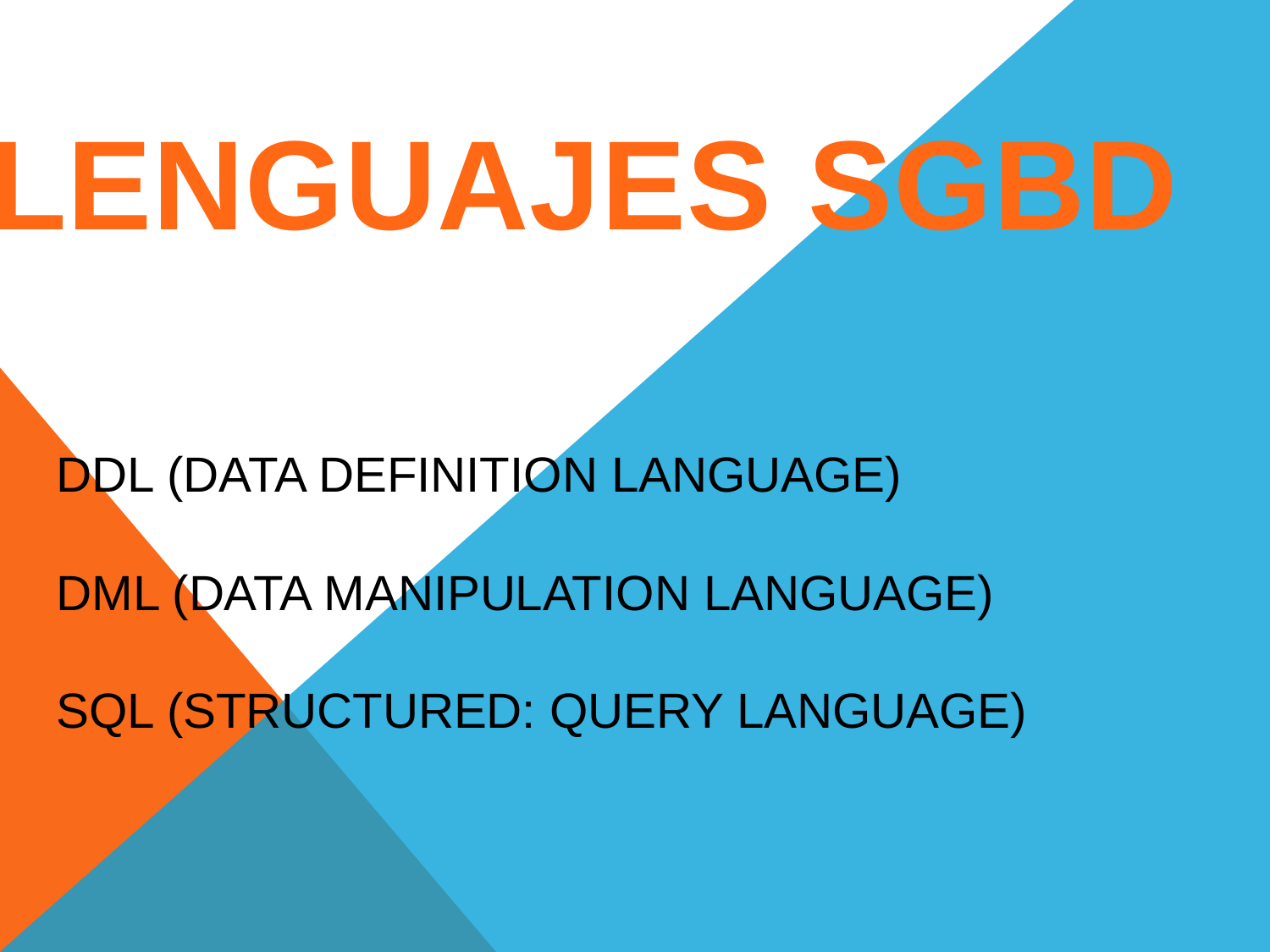

LENGUAJES SGBD
DDL (DATA DEFINITION LANGUAGE)

DML (DATA MANIPULATION LANGUAGE)

SQL (STRUCTURED: QUERY LANGUAGE)